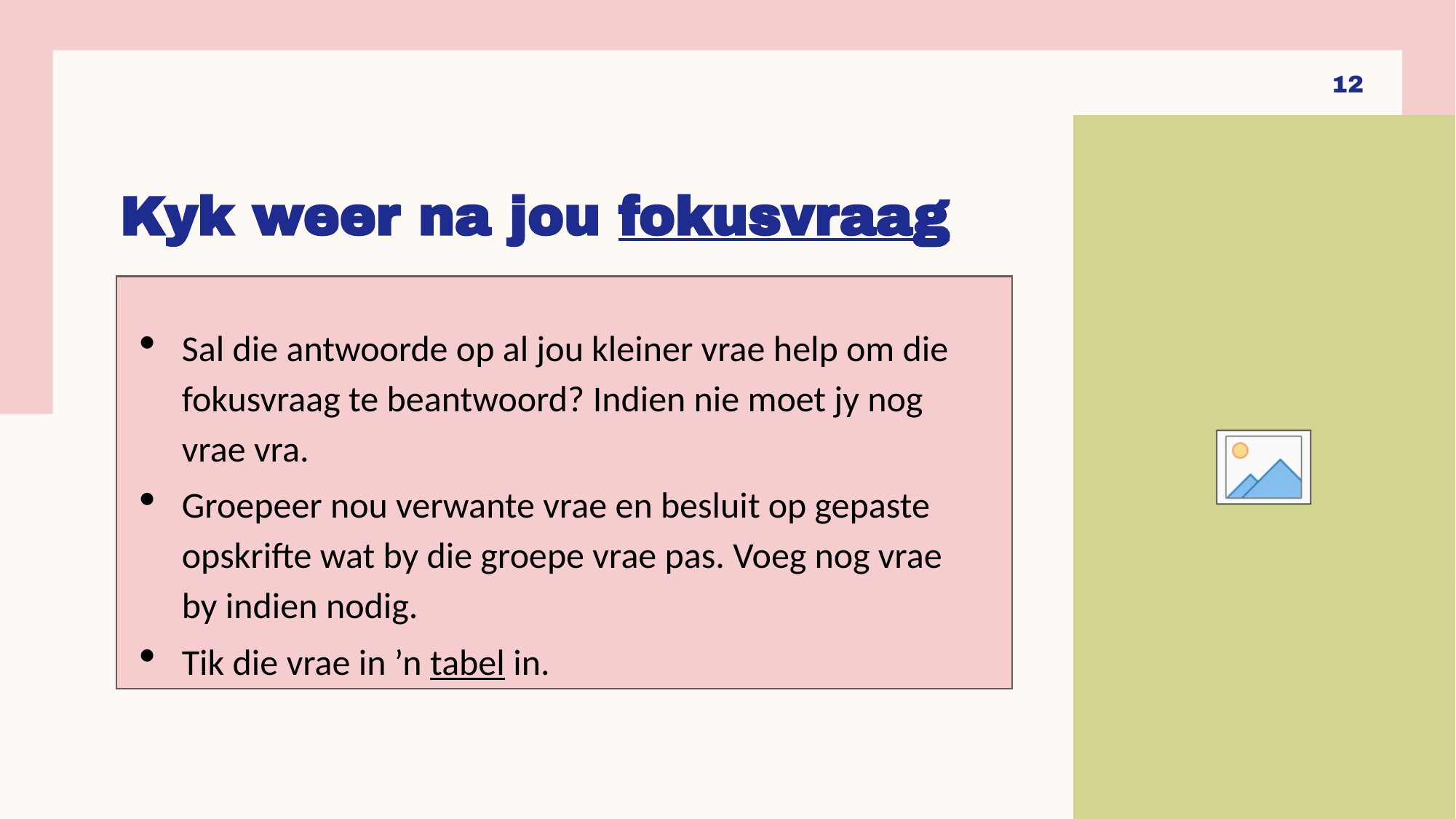

12
# Kyk weer na jou fokusvraag

Sal die antwoorde op al jou kleiner vrae help om die fokusvraag te beantwoord? Indien nie moet jy nog vrae vra.
Groepeer nou verwante vrae en besluit op gepaste opskrifte wat by die groepe vrae pas. Voeg nog vrae by indien nodig.
Tik die vrae in ’n tabel in.